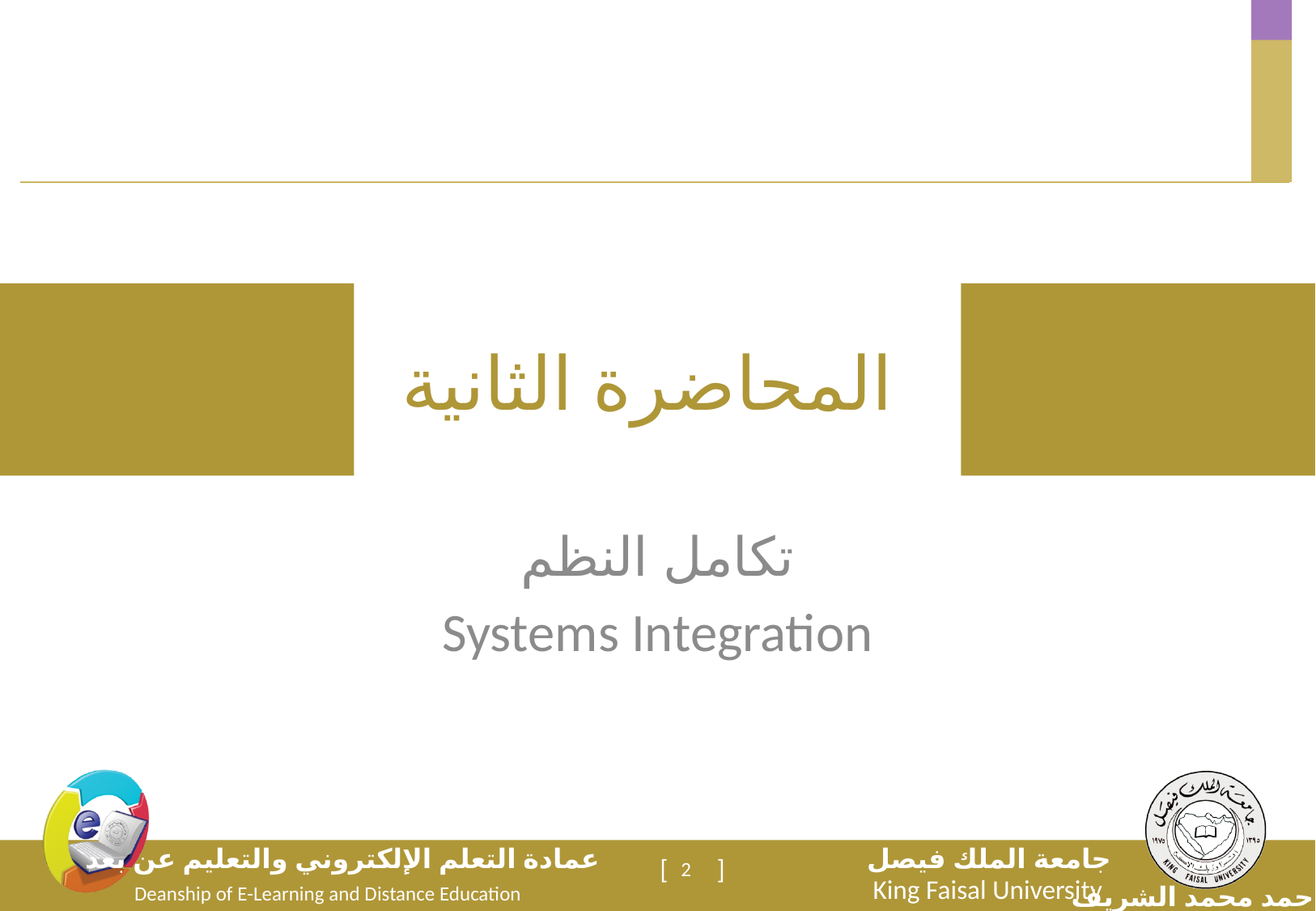

# المحاضرة الثانية
تكامل النظم
Systems Integration
2